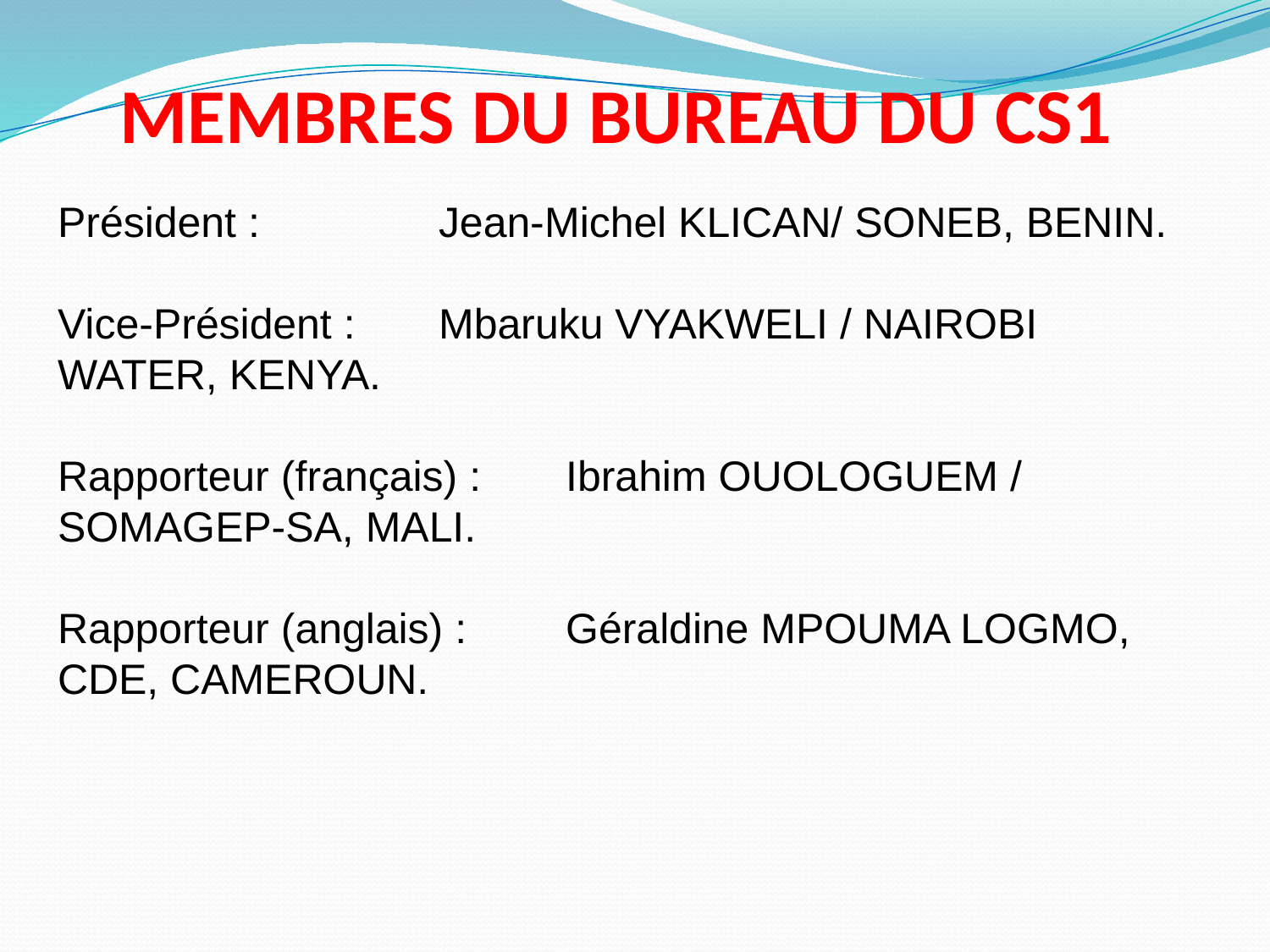

# MEMBRES DU BUREAU DU CS1
Président : 		Jean-Michel KLICAN/ SONEB, BENIN.

Vice-Président : 	Mbaruku VYAKWELI / NAIROBI WATER, KENYA.

Rapporteur (français) : 	Ibrahim OUOLOGUEM / SOMAGEP-SA, MALI.

Rapporteur (anglais) : 	Géraldine MPOUMA LOGMO, CDE, CAMEROUN.